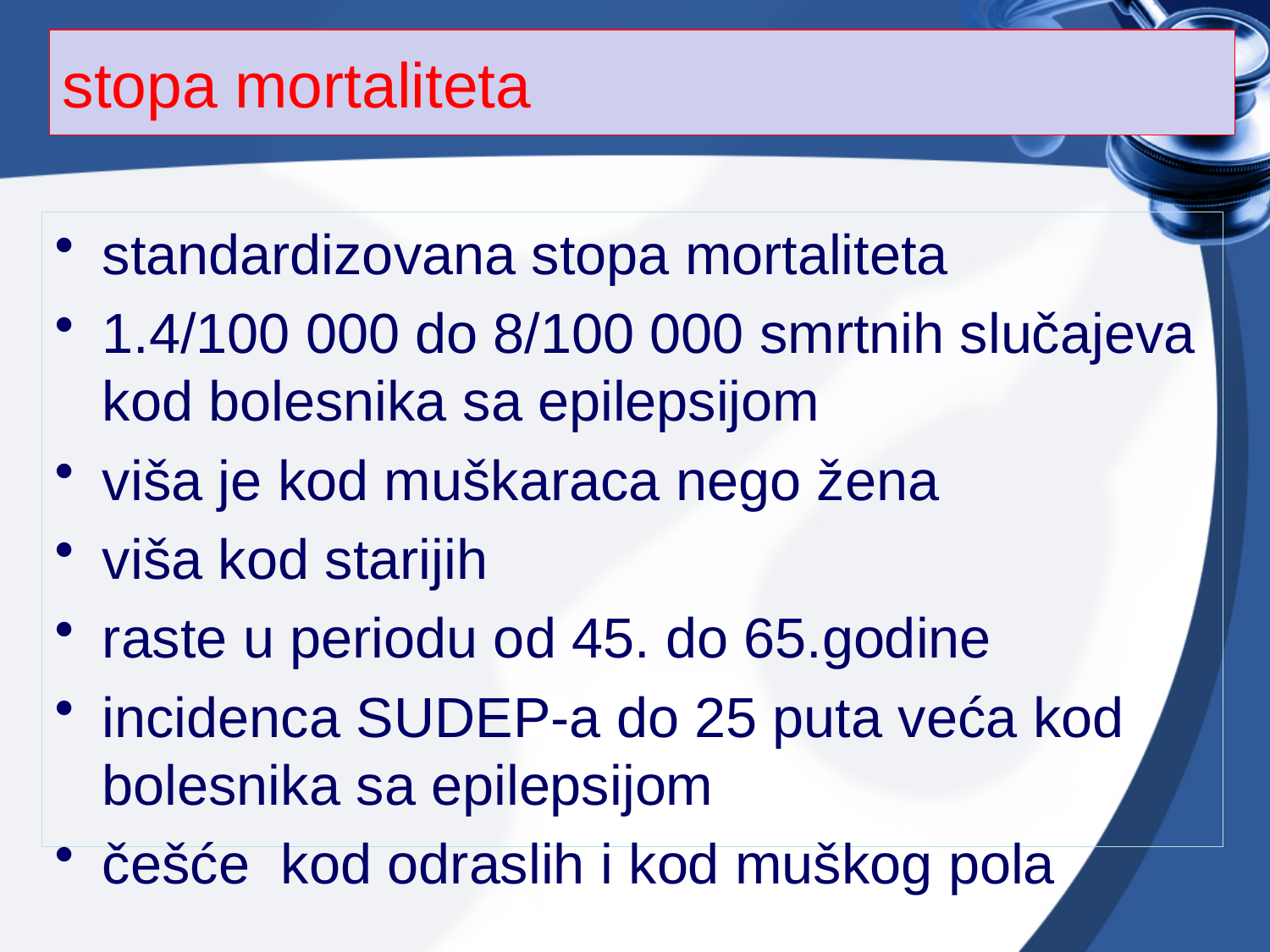

# stopa mortaliteta
standardizovana stopa mortaliteta
1.4/100 000 do 8/100 000 smrtnih slučajeva kod bolesnika sa epilepsijom
viša je kod muškaraca nego žena
viša kod starijih
raste u periodu od 45. do 65.godine
incidenca SUDEP-a do 25 puta veća kod bolesnika sa epilepsijom
češće  kod odraslih i kod muškog pola

8